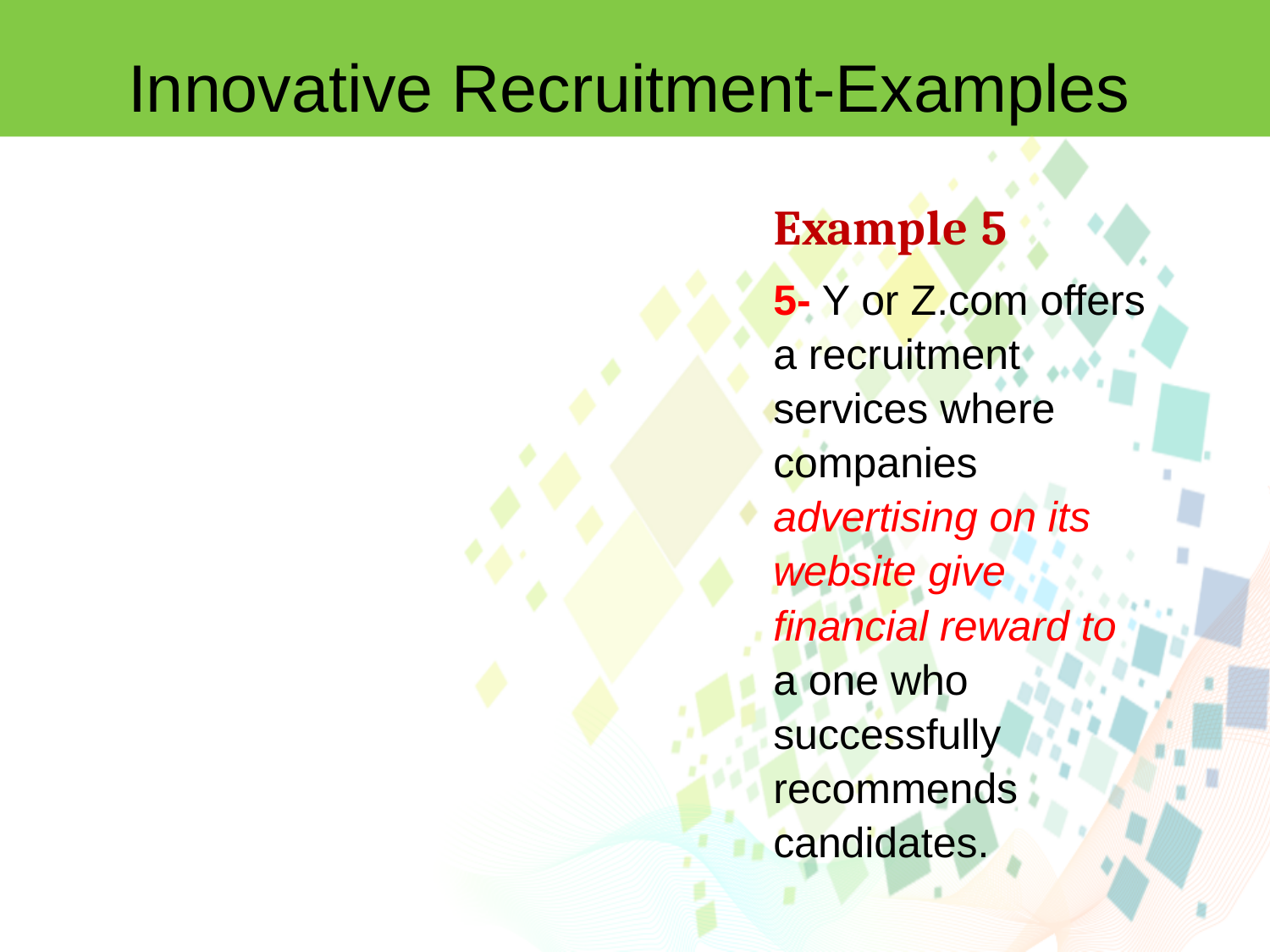

Innovative Recruitment-Examples
Example 5
5- Y or Z.com offers a recruitment services where companies advertising on its website give financial reward to a one who successfully recommends candidates.